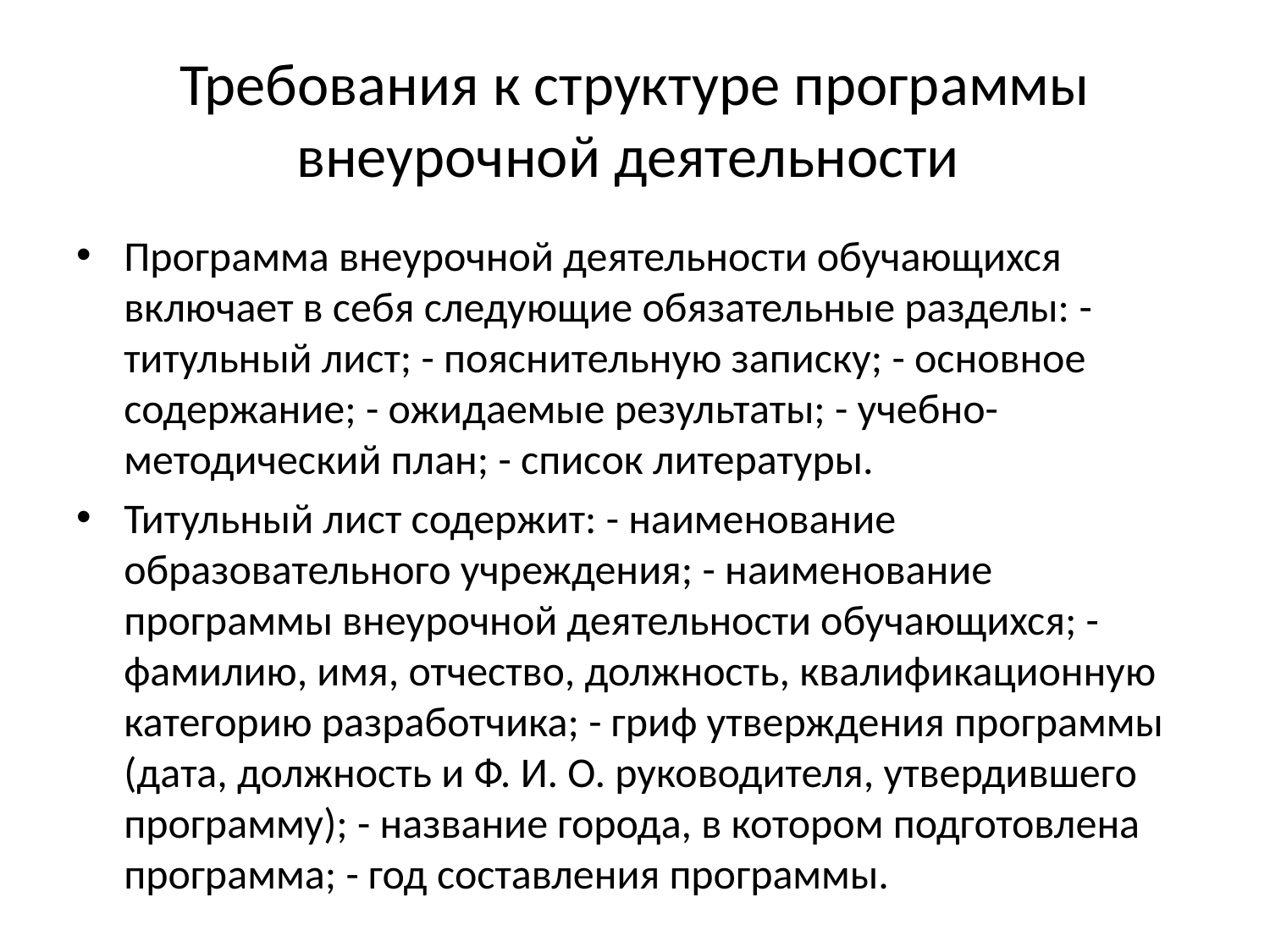

# Требования к структуре программы внеурочной деятельности
Программа внеурочной деятельности обучающихся включает в себя следующие обязательные разделы: - титульный лист; - пояснительную записку; - основное содержание; - ожидаемые результаты; - учебно-методический план; - список литературы.
Титульный лист содержит: - наименование образовательного учреждения; - наименование программы внеурочной деятельности обучающихся; - фамилию, имя, отчество, должность, квалификационную категорию разработчика; - гриф утверждения программы (дата, должность и Ф. И. О. руководителя, утвердившего программу); - название города, в котором подготовлена программа; - год составления программы.